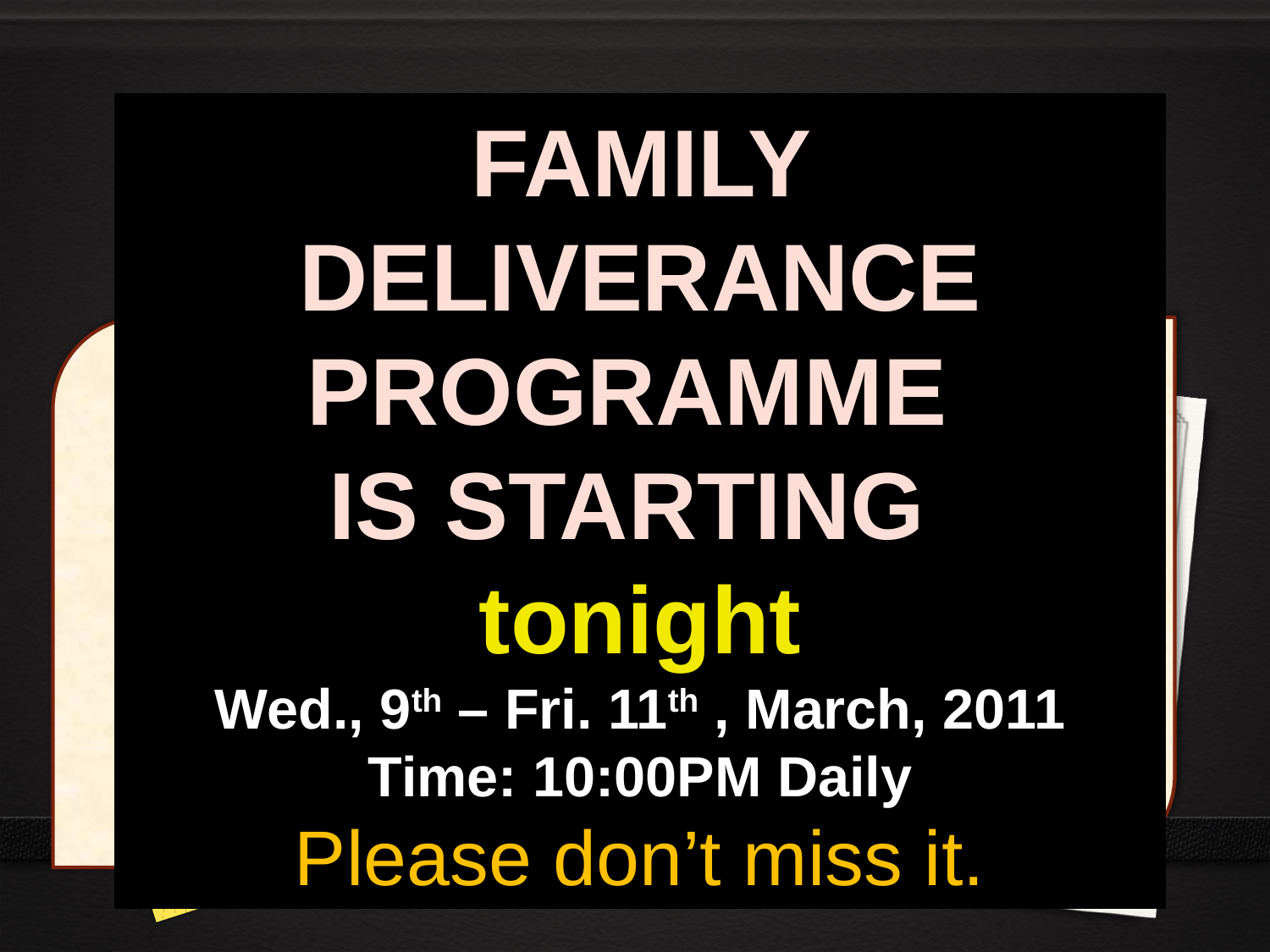

FAMILY DELIVERANCE PROGRAMME
IS STARTING
tonight
Wed., 9th – Fri. 11th , March, 2011
Time: 10:00PM Daily
Please don’t miss it.